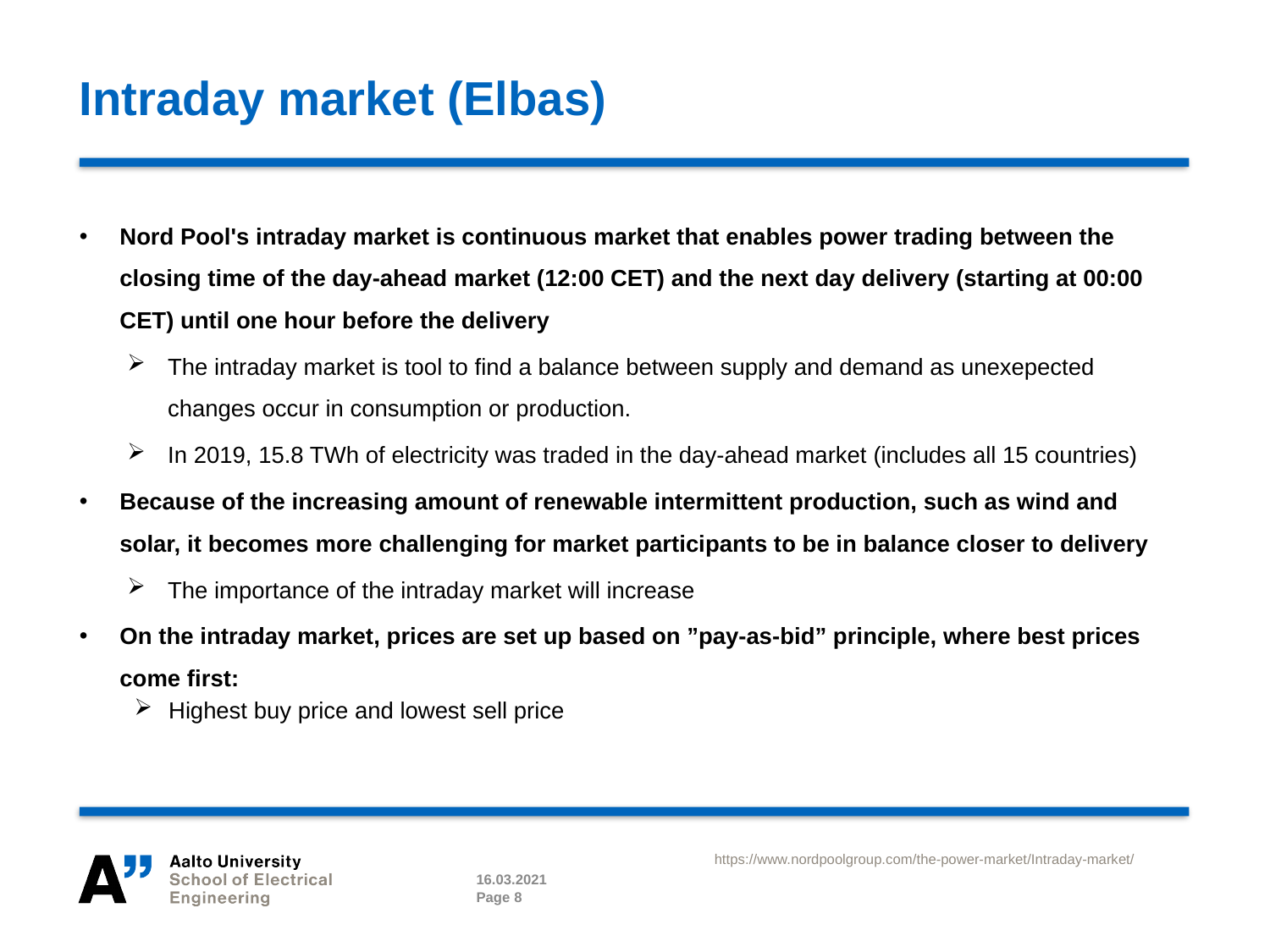

# Intraday market (Elbas)
Nord Pool's intraday market is continuous market that enables power trading between the closing time of the day-ahead market (12:00 CET) and the next day delivery (starting at 00:00 CET) until one hour before the delivery
The intraday market is tool to find a balance between supply and demand as unexepected changes occur in consumption or production.
In 2019, 15.8 TWh of electricity was traded in the day-ahead market (includes all 15 countries)
Because of the increasing amount of renewable intermittent production, such as wind and solar, it becomes more challenging for market participants to be in balance closer to delivery
The importance of the intraday market will increase
On the intraday market, prices are set up based on ”pay-as-bid” principle, where best prices come first:
Highest buy price and lowest sell price

https://www.nordpoolgroup.com/the-power-market/Intraday-market/

16.03.2021
Page 8